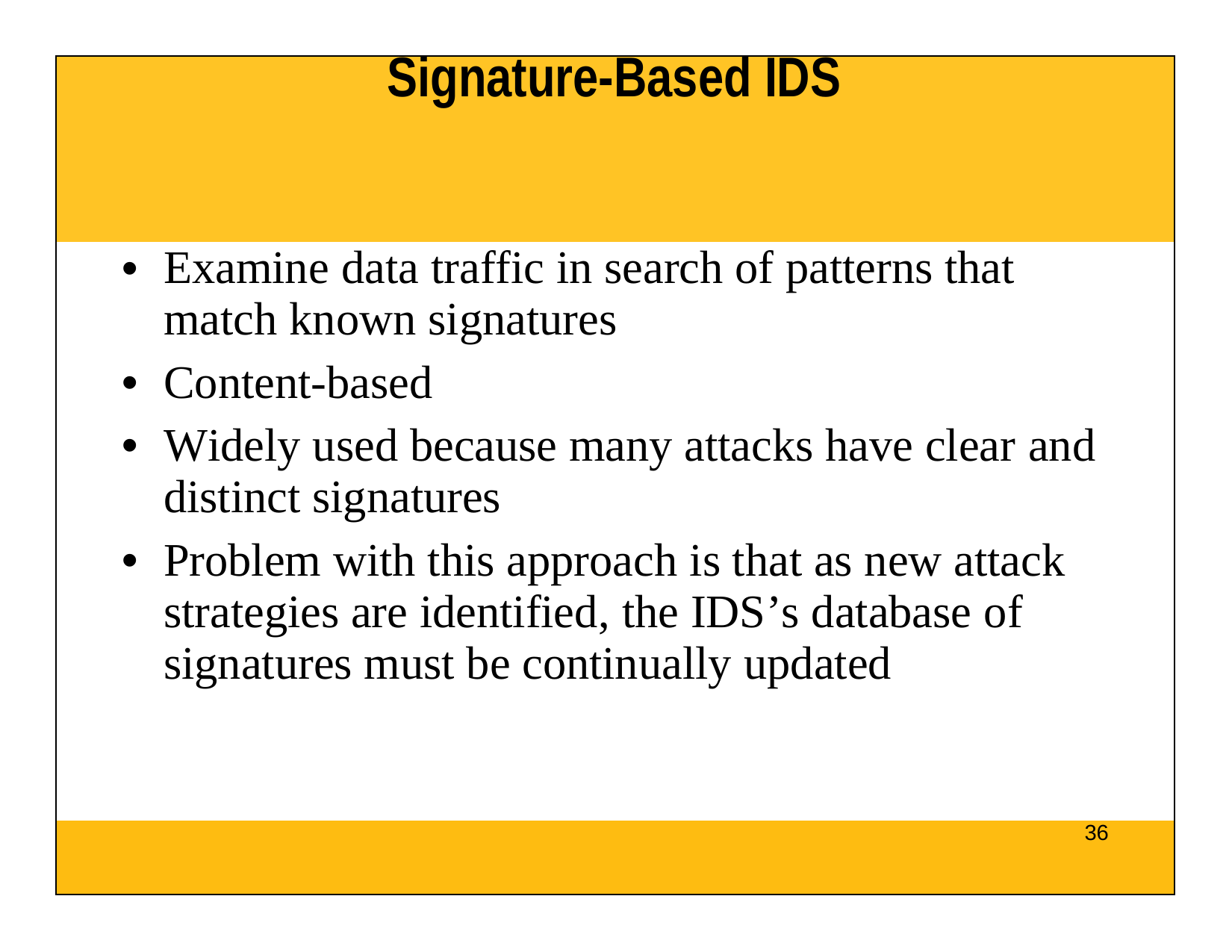

| Signature-Based IDS |
| --- |
| Examine data traffic in search of patterns that match known signatures Content-based Widely used because many attacks have clear and distinct signatures Problem with this approach is that as new attack strategies are identified, the IDS’s database of signatures must be continually updated |
| 36 |